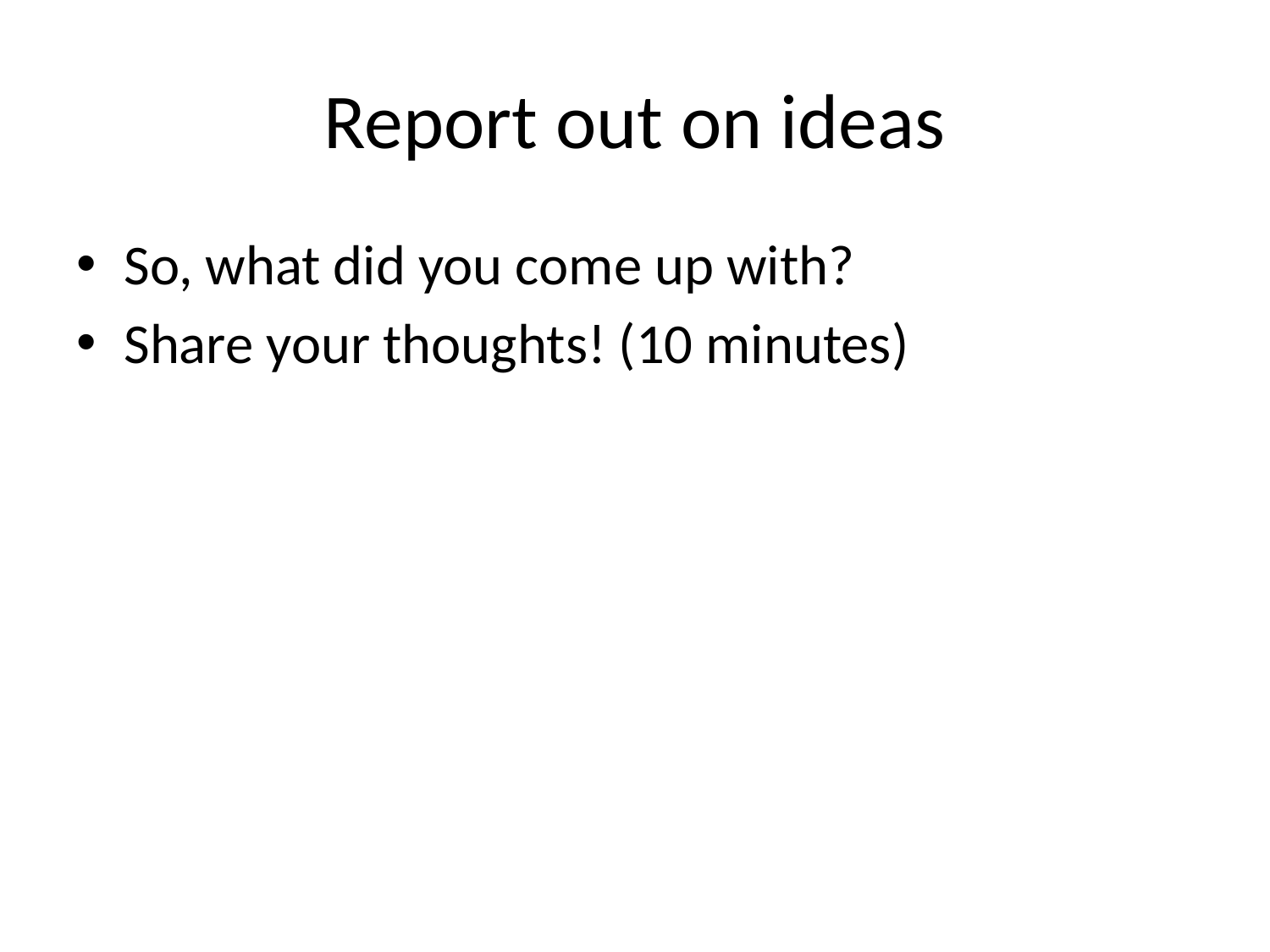

# Report out on ideas
So, what did you come up with?
Share your thoughts! (10 minutes)